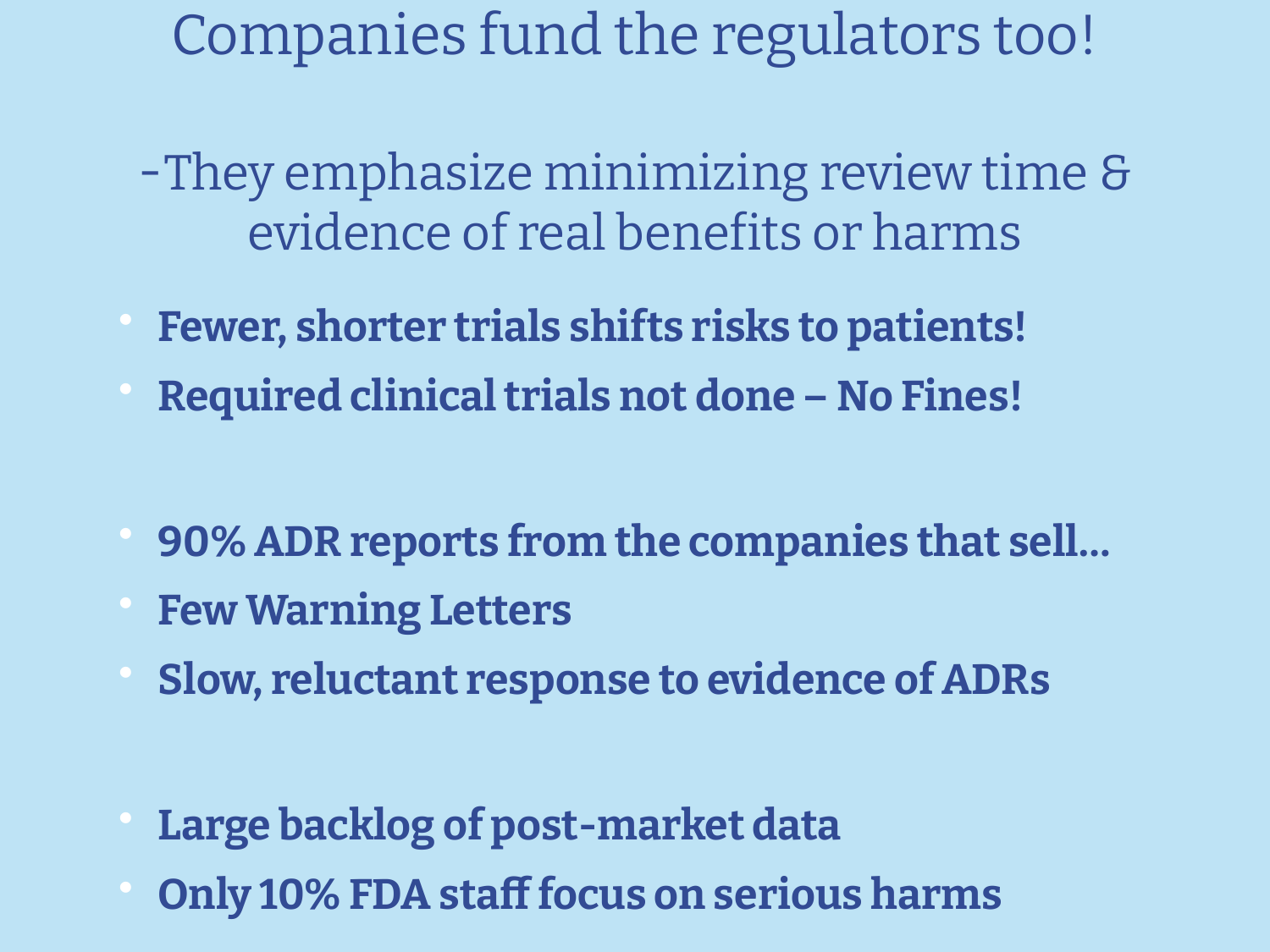

# Companies fund the regulators too! -They emphasize minimizing review time & evidence of real benefits or harms
Fewer, shorter trials shifts risks to patients!
Required clinical trials not done – No Fines!

90% ADR reports from the companies that sell…
Few Warning Letters
Slow, reluctant response to evidence of ADRs

Large backlog of post-market data
Only 10% FDA staff focus on serious harms